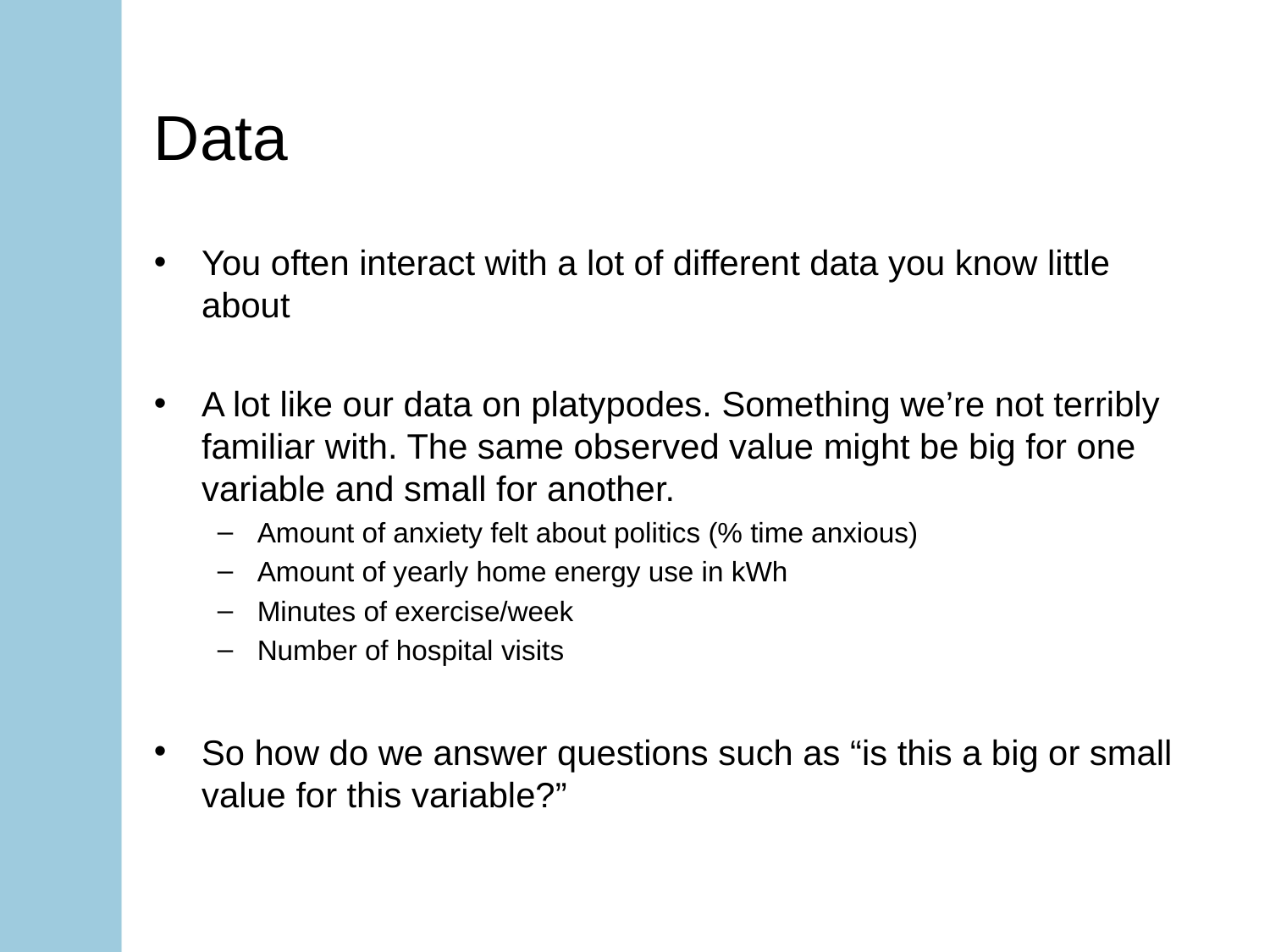

# Data
You often interact with a lot of different data you know little about

A lot like our data on platypodes. Something we’re not terribly familiar with. The same observed value might be big for one variable and small for another.
Amount of anxiety felt about politics (% time anxious)
Amount of yearly home energy use in kWh
Minutes of exercise/week
Number of hospital visits

So how do we answer questions such as “is this a big or small value for this variable?”